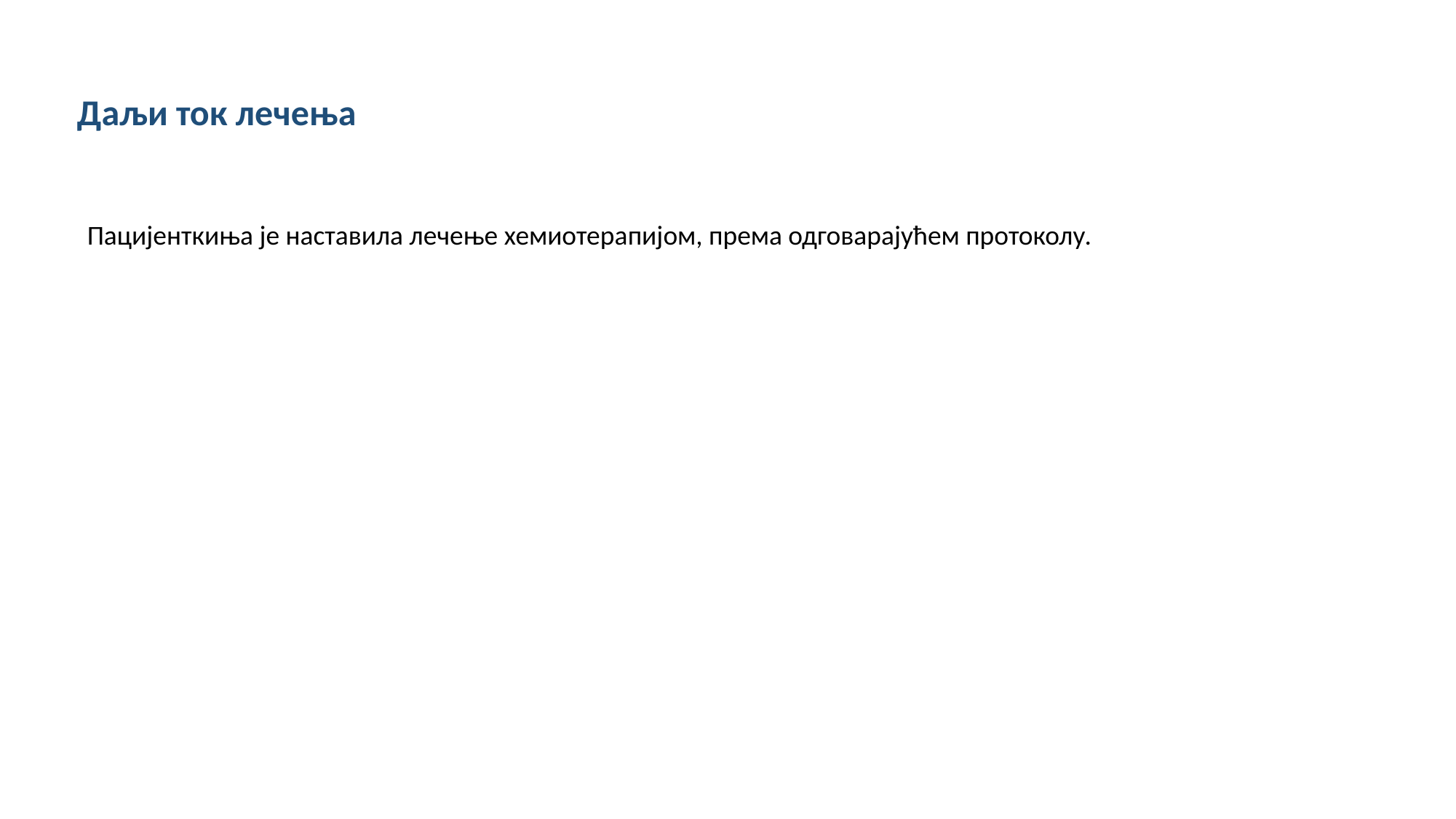

Даљи ток лечења
Пацијенткиња је наставила лечење хемиотерапијом, према одговарајућем протоколу.